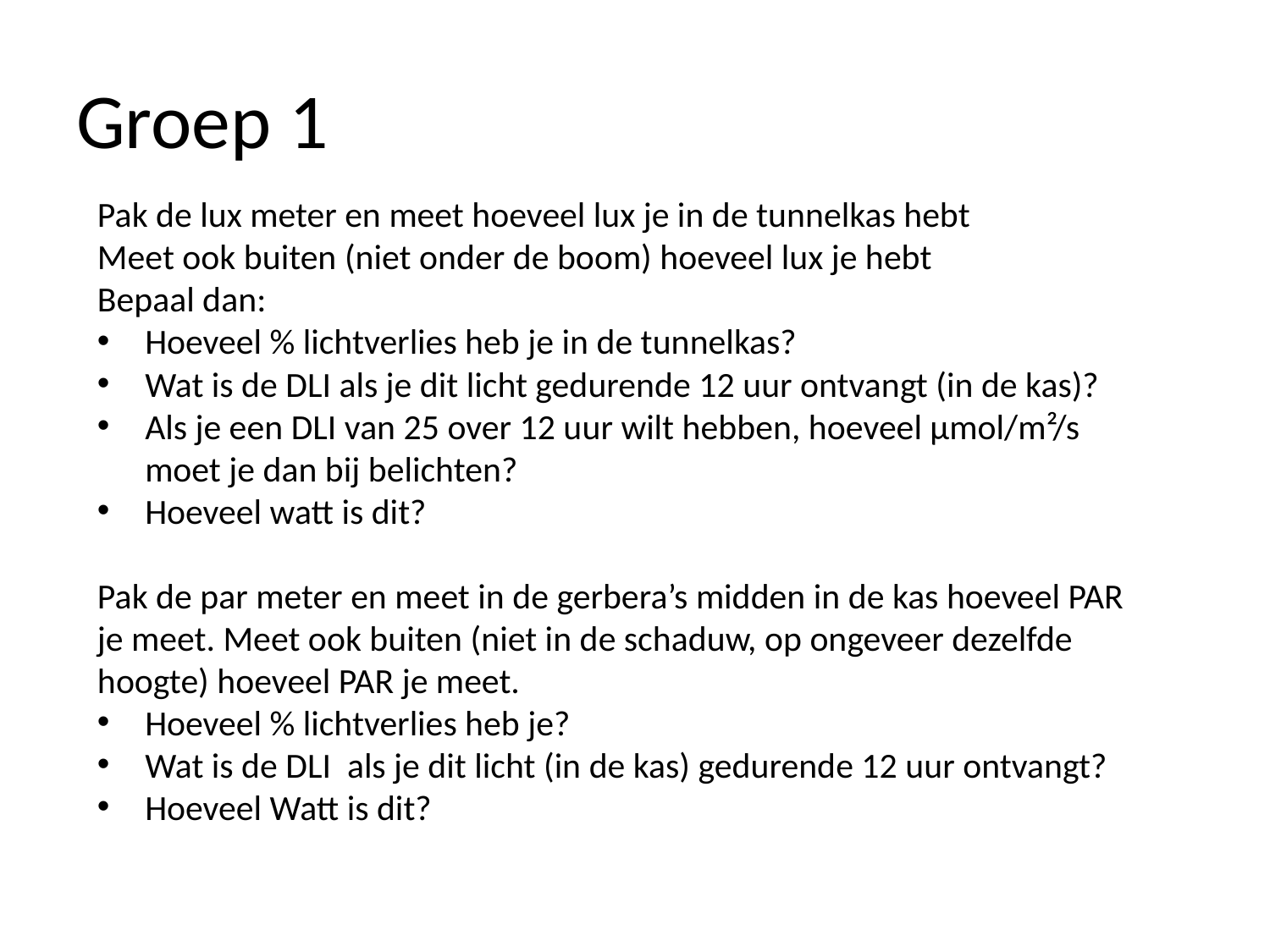

# Groep 1
Pak de lux meter en meet hoeveel lux je in de tunnelkas hebt
Meet ook buiten (niet onder de boom) hoeveel lux je hebt
Bepaal dan:
Hoeveel % lichtverlies heb je in de tunnelkas?
Wat is de DLI als je dit licht gedurende 12 uur ontvangt (in de kas)?
Als je een DLI van 25 over 12 uur wilt hebben, hoeveel µmol/m²/s moet je dan bij belichten?
Hoeveel watt is dit?

Pak de par meter en meet in de gerbera’s midden in de kas hoeveel PAR je meet. Meet ook buiten (niet in de schaduw, op ongeveer dezelfde hoogte) hoeveel PAR je meet.
Hoeveel % lichtverlies heb je?
Wat is de DLI  als je dit licht (in de kas) gedurende 12 uur ontvangt?
Hoeveel Watt is dit?